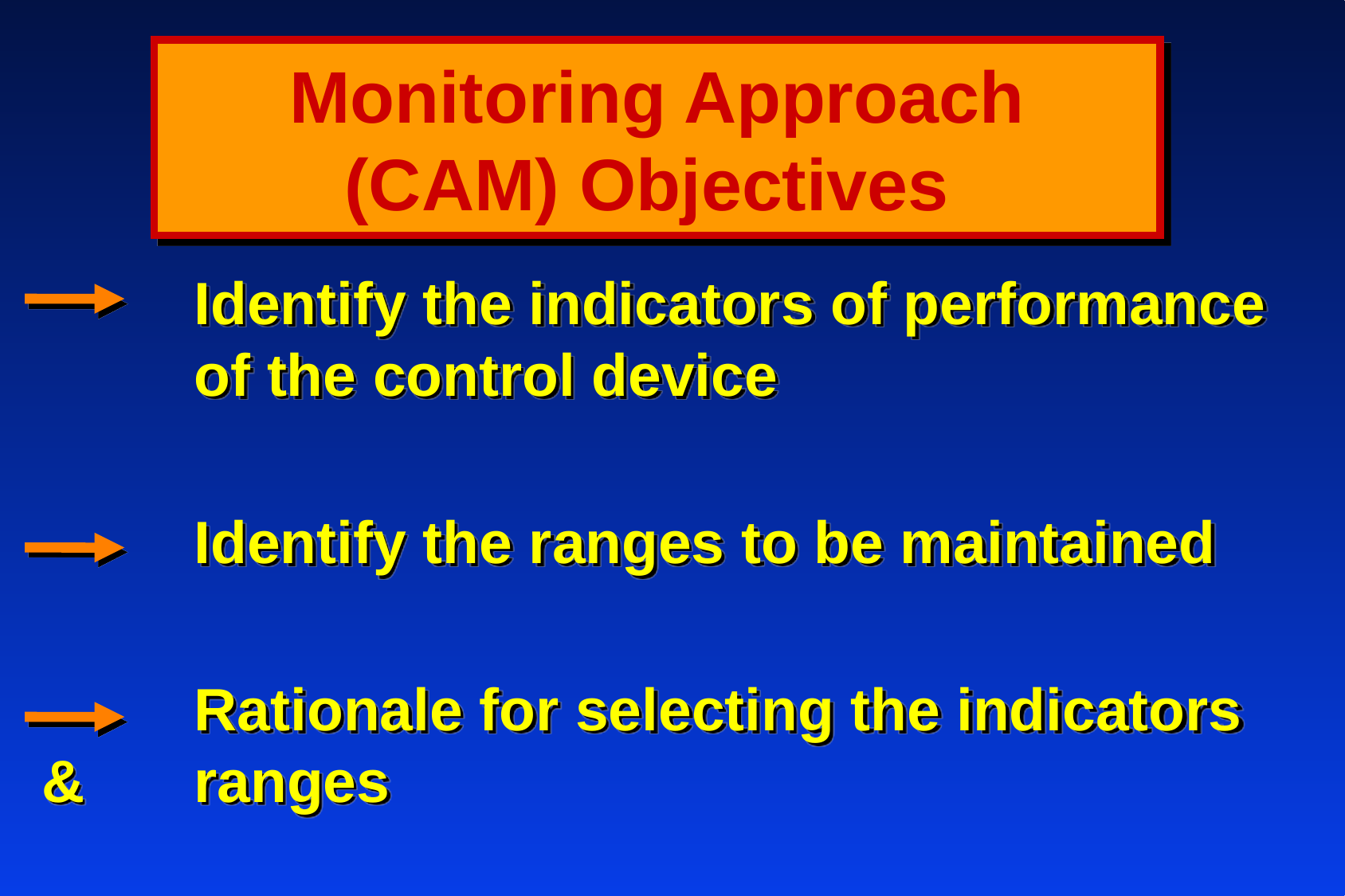

Monitoring Approach
(CAM) Objectives
		  Identify the indicators of performance 	  of the control device

		  Identify the ranges to be maintained

		  Rationale for selecting the indicators & 	  ranges